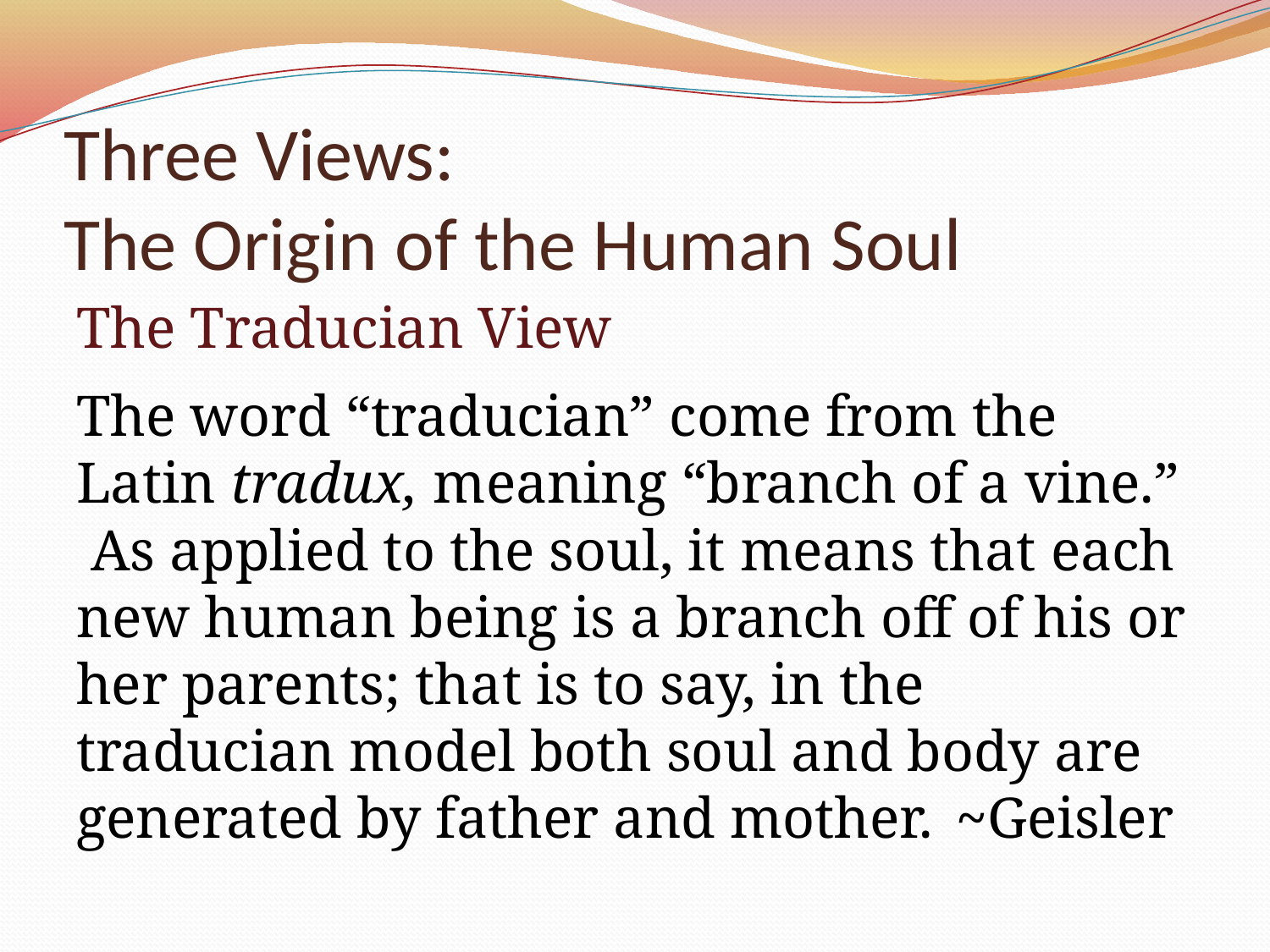

# Three Views: The Origin of the Human Soul
The Traducian View
The word “traducian” come from the Latin tradux, meaning “branch of a vine.”  As applied to the soul, it means that each new human being is a branch off of his or her parents; that is to say, in the traducian model both soul and body are generated by father and mother. 				~Geisler